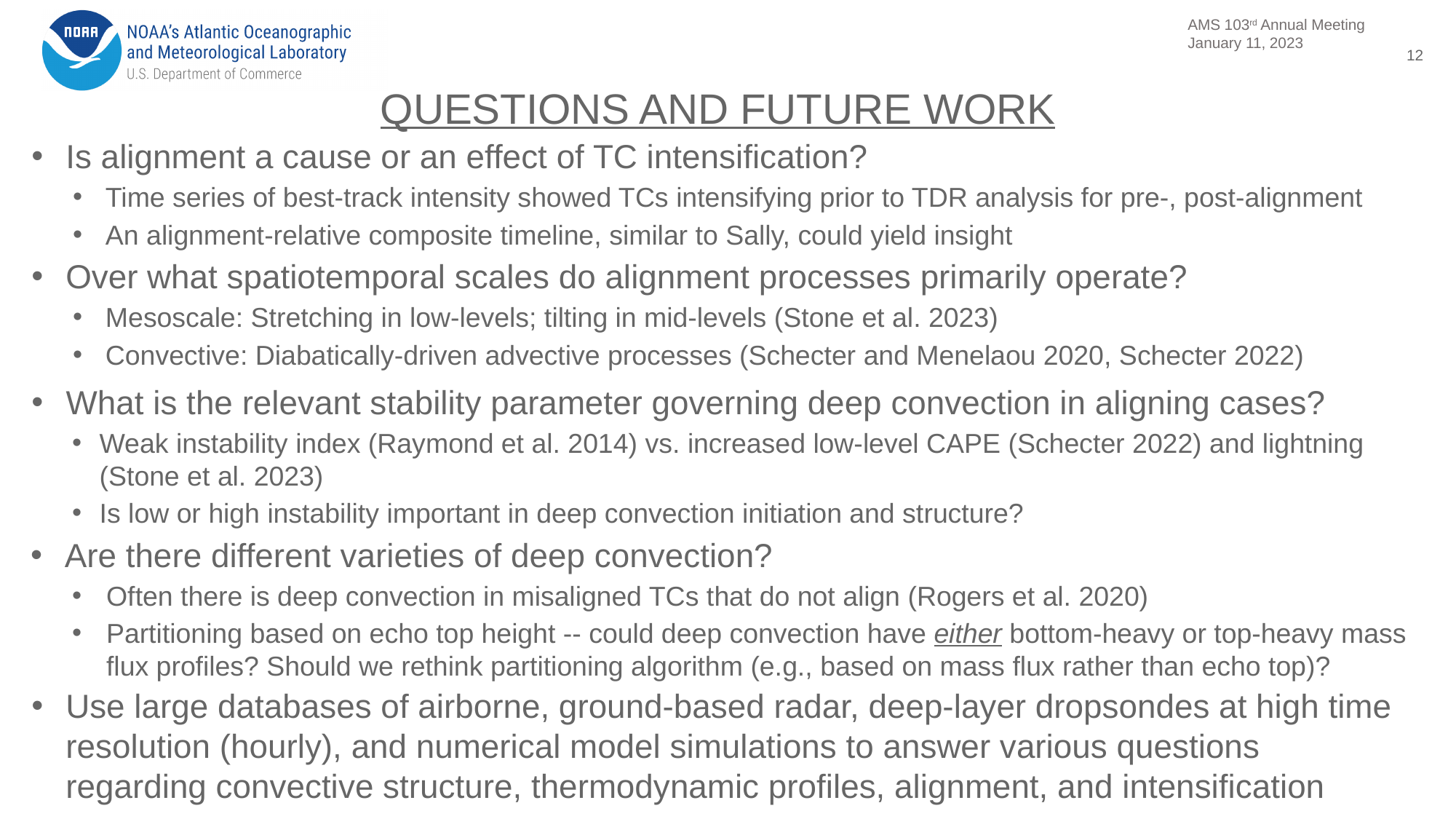

12
QUESTIONS AND FUTURE WORK
Is alignment a cause or an effect of TC intensification?
Time series of best-track intensity showed TCs intensifying prior to TDR analysis for pre-, post-alignment
An alignment-relative composite timeline, similar to Sally, could yield insight
Over what spatiotemporal scales do alignment processes primarily operate?
Mesoscale: Stretching in low-levels; tilting in mid-levels (Stone et al. 2023)
Convective: Diabatically-driven advective processes (Schecter and Menelaou 2020, Schecter 2022)
What is the relevant stability parameter governing deep convection in aligning cases?
Weak instability index (Raymond et al. 2014) vs. increased low-level CAPE (Schecter 2022) and lightning (Stone et al. 2023)
Is low or high instability important in deep convection initiation and structure?
Are there different varieties of deep convection?
Often there is deep convection in misaligned TCs that do not align (Rogers et al. 2020)
Partitioning based on echo top height -- could deep convection have either bottom-heavy or top-heavy mass flux profiles? Should we rethink partitioning algorithm (e.g., based on mass flux rather than echo top)?
Use large databases of airborne, ground-based radar, deep-layer dropsondes at high time resolution (hourly), and numerical model simulations to answer various questions regarding convective structure, thermodynamic profiles, alignment, and intensification